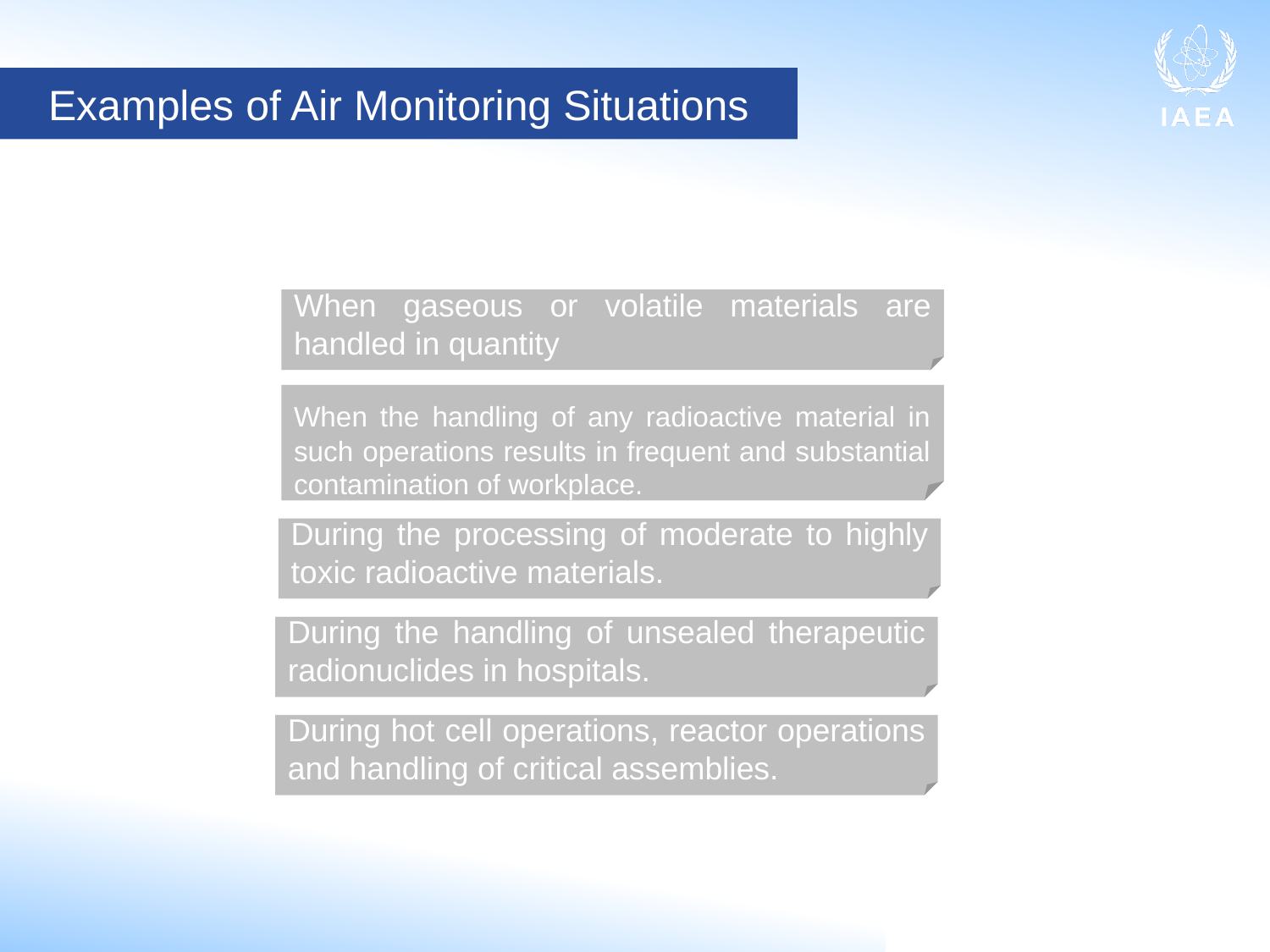

Examples of Air Monitoring Situations

When gaseous or volatile materials are handled in quantity

When the handling of any radioactive material in such operations results in frequent and substantial contamination of workplace.

During the processing of moderate to highly toxic radioactive materials.

During the handling of unsealed therapeutic radionuclides in hospitals.

During hot cell operations, reactor operations and handling of critical assemblies.